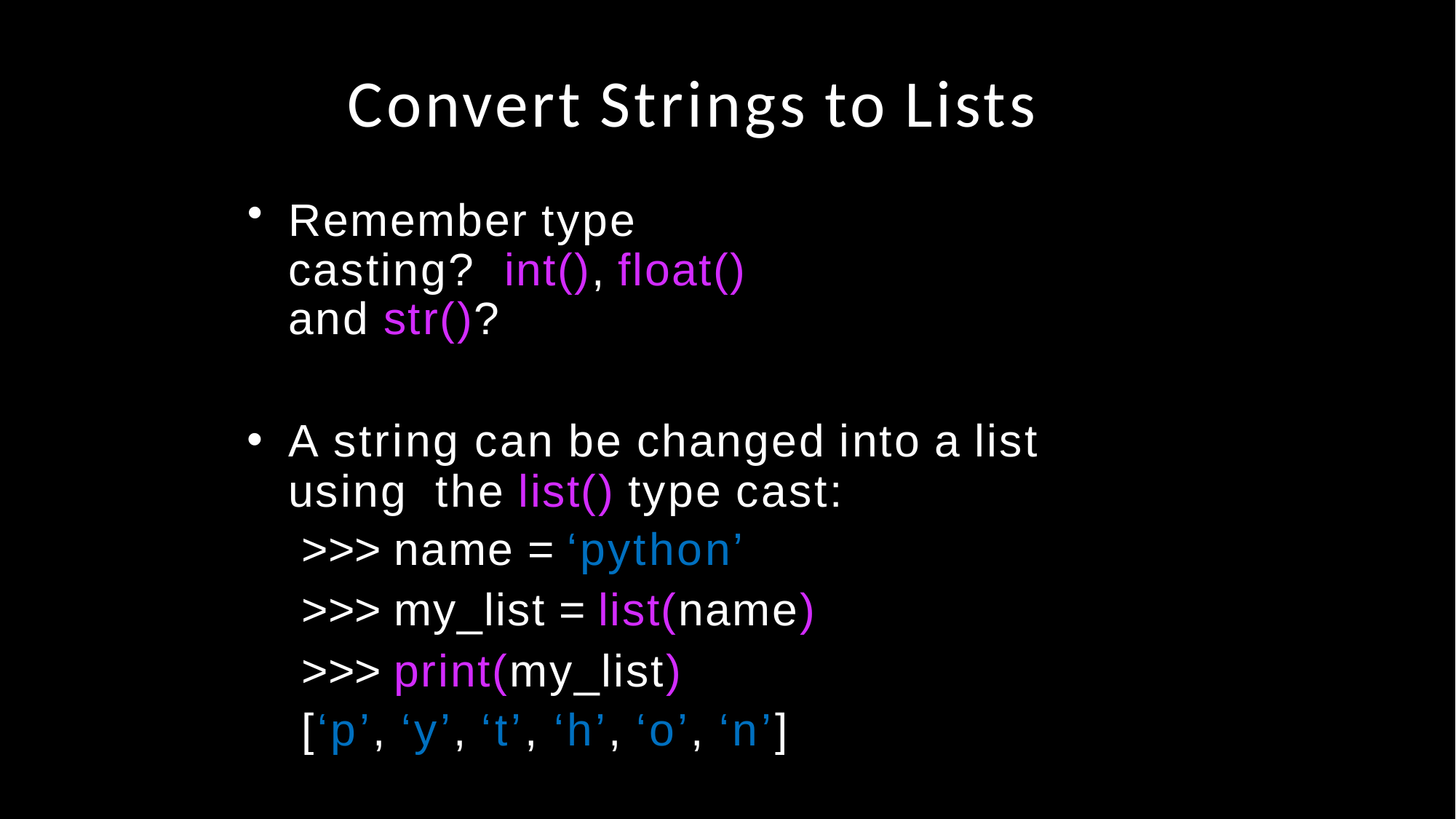

# Convert Strings to Lists
Remember type casting?  int(), float() and str()?

A string can be changed into a list using  the list() type cast:
>>> name = ‘python’
>>> my_list = list(name)
>>> print(my_list)
[‘p’, ‘y’, ‘t’, ‘h’, ‘o’, ‘n’]